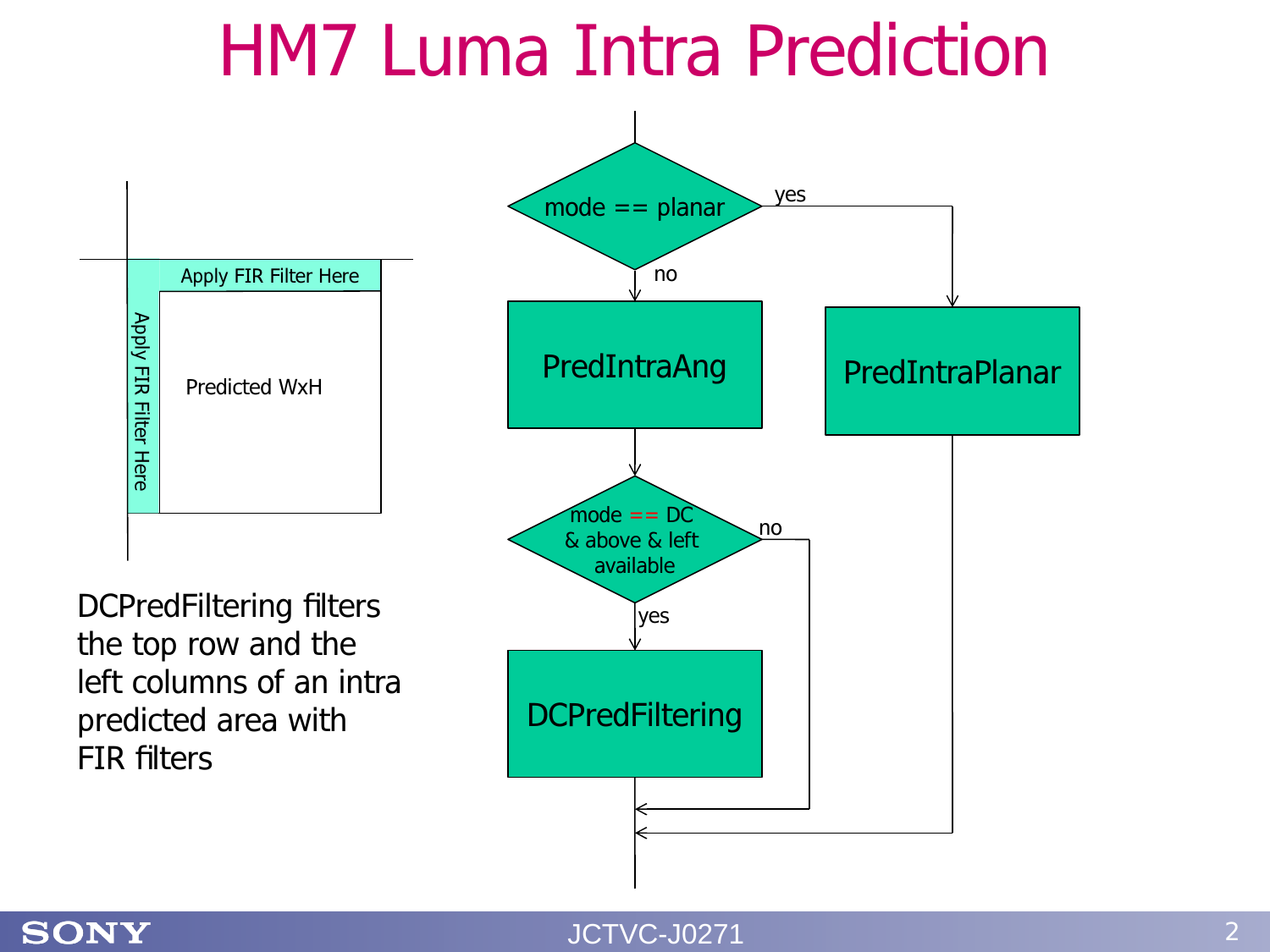

# HM7 Luma Intra Prediction
mode == planar
yes
no

Predicted WxH
Apply FIR Filter Here
Apply FIR Filter Here
PredIntraAng
PredIntraPlanar
mode == DC
& above & left
available
no
DCPredFiltering filters the top row and the left columns of an intra predicted area with
FIR filters
yes
DCPredFiltering
JCTVC-J0271
2